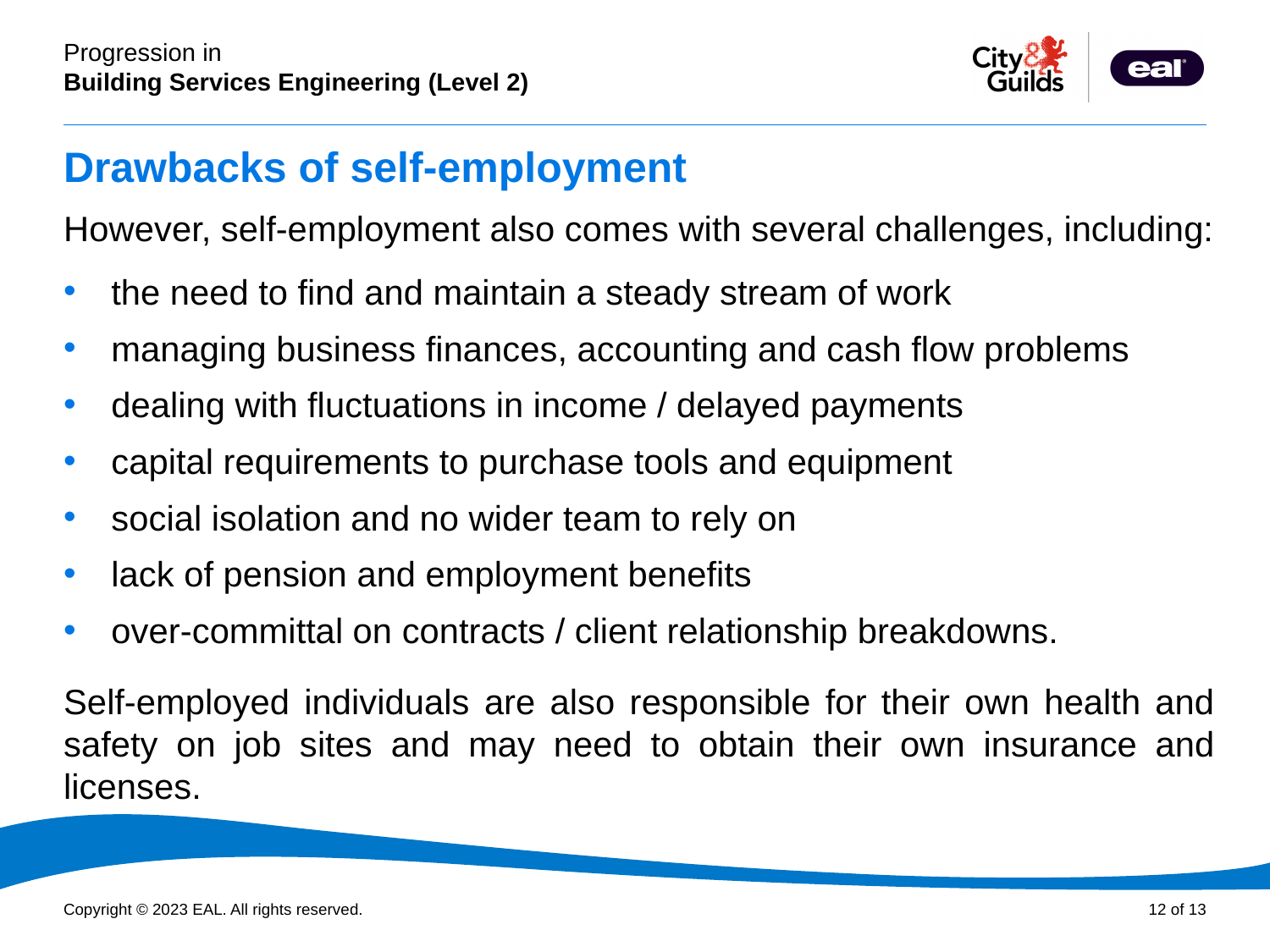

# Drawbacks of self-employment
However, self-employment also comes with several challenges, including:
the need to find and maintain a steady stream of work
managing business finances, accounting and cash flow problems
dealing with fluctuations in income / delayed payments
capital requirements to purchase tools and equipment
social isolation and no wider team to rely on
lack of pension and employment benefits
over-committal on contracts / client relationship breakdowns.
Self-employed individuals are also responsible for their own health and safety on job sites and may need to obtain their own insurance and licenses.